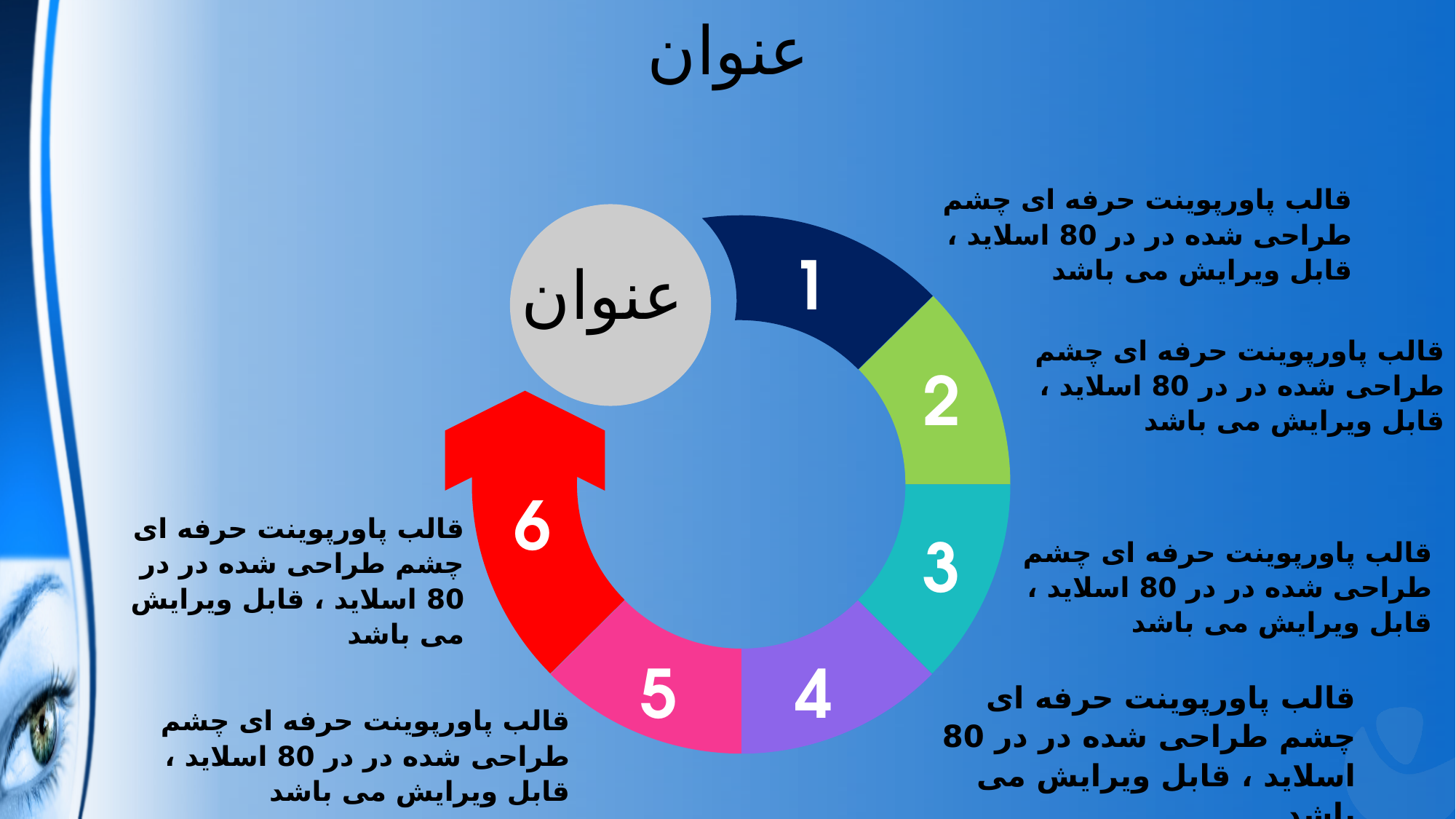

عنوان
قالب پاورپوينت حرفه ای چشم طراحی شده در در 80 اسلاید ، قابل ویرایش می باشد

1
عنوان
قالب پاورپوينت حرفه ای چشم طراحی شده در در 80 اسلاید ، قابل ویرایش می باشد
2
6
3
قالب پاورپوينت حرفه ای چشم طراحی شده در در 80 اسلاید ، قابل ویرایش می باشد
قالب پاورپوينت حرفه ای چشم طراحی شده در در 80 اسلاید ، قابل ویرایش می باشد
5
4
قالب پاورپوينت حرفه ای چشم طراحی شده در در 80 اسلاید ، قابل ویرایش می باشد
قالب پاورپوينت حرفه ای چشم طراحی شده در در 80 اسلاید ، قابل ویرایش می باشد